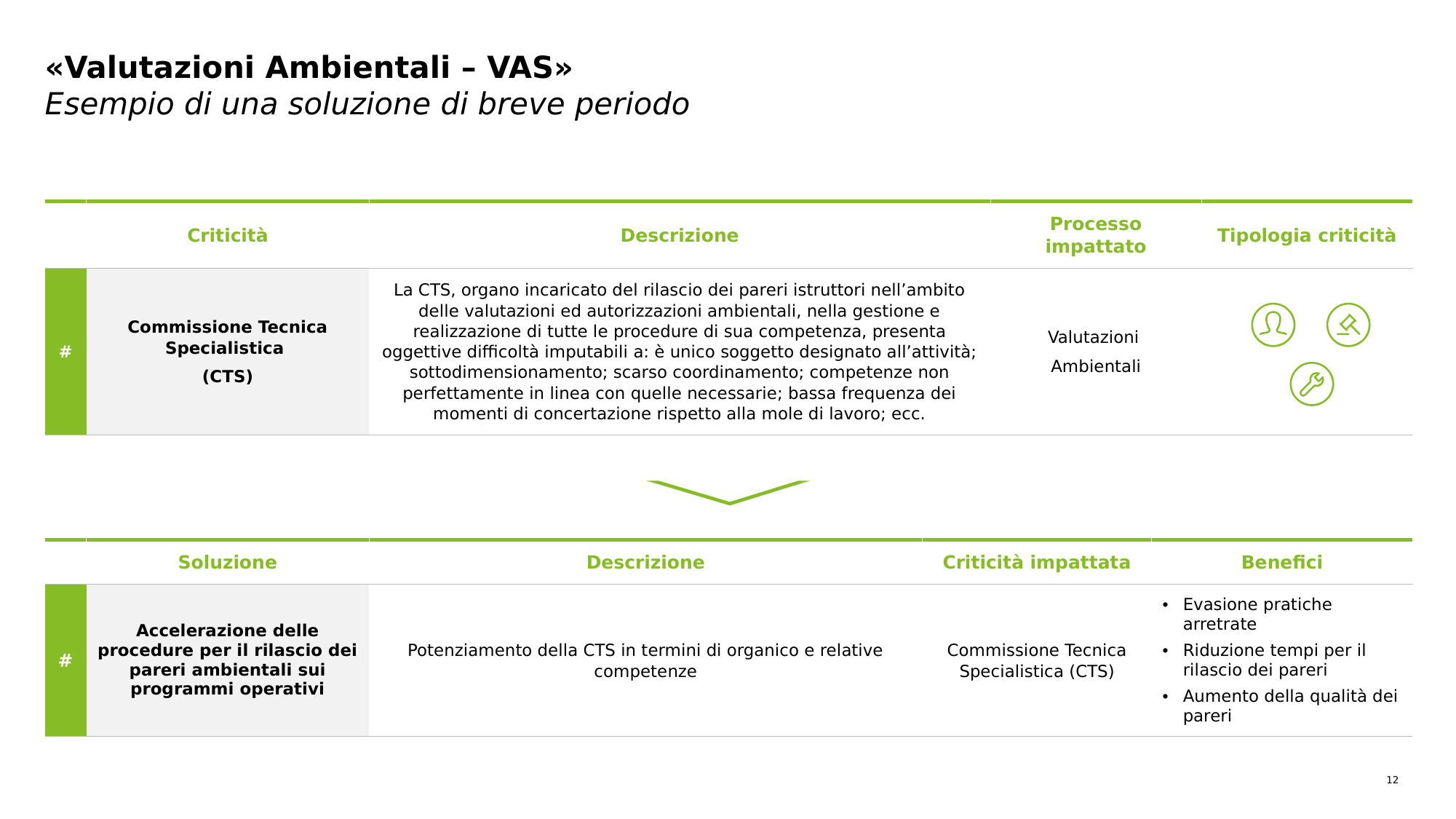

# «Valutazioni Ambientali – VAS» Esempio di una soluzione di breve periodo
|  | Criticità | Descrizione | Processo impattato | Tipologia criticità |
| --- | --- | --- | --- | --- |
| # | Commissione Tecnica Specialistica (CTS) | La CTS, organo incaricato del rilascio dei pareri istruttori nell’ambito delle valutazioni ed autorizzazioni ambientali, nella gestione e realizzazione di tutte le procedure di sua competenza, presenta oggettive difficoltà imputabili a: è unico soggetto designato all’attività; sottodimensionamento; scarso coordinamento; competenze non perfettamente in linea con quelle necessarie; bassa frequenza dei momenti di concertazione rispetto alla mole di lavoro; ecc. | Valutazioni Ambientali |  |

|  | Soluzione | Descrizione | Criticità impattata | Benefici |
| --- | --- | --- | --- | --- |
| # | Accelerazione delle procedure per il rilascio dei pareri ambientali sui programmi operativi | Potenziamento della CTS in termini di organico e relative competenze | Commissione Tecnica Specialistica (CTS) | Evasione pratiche arretrate Riduzione tempi per il rilascio dei pareri Aumento della qualità dei pareri |